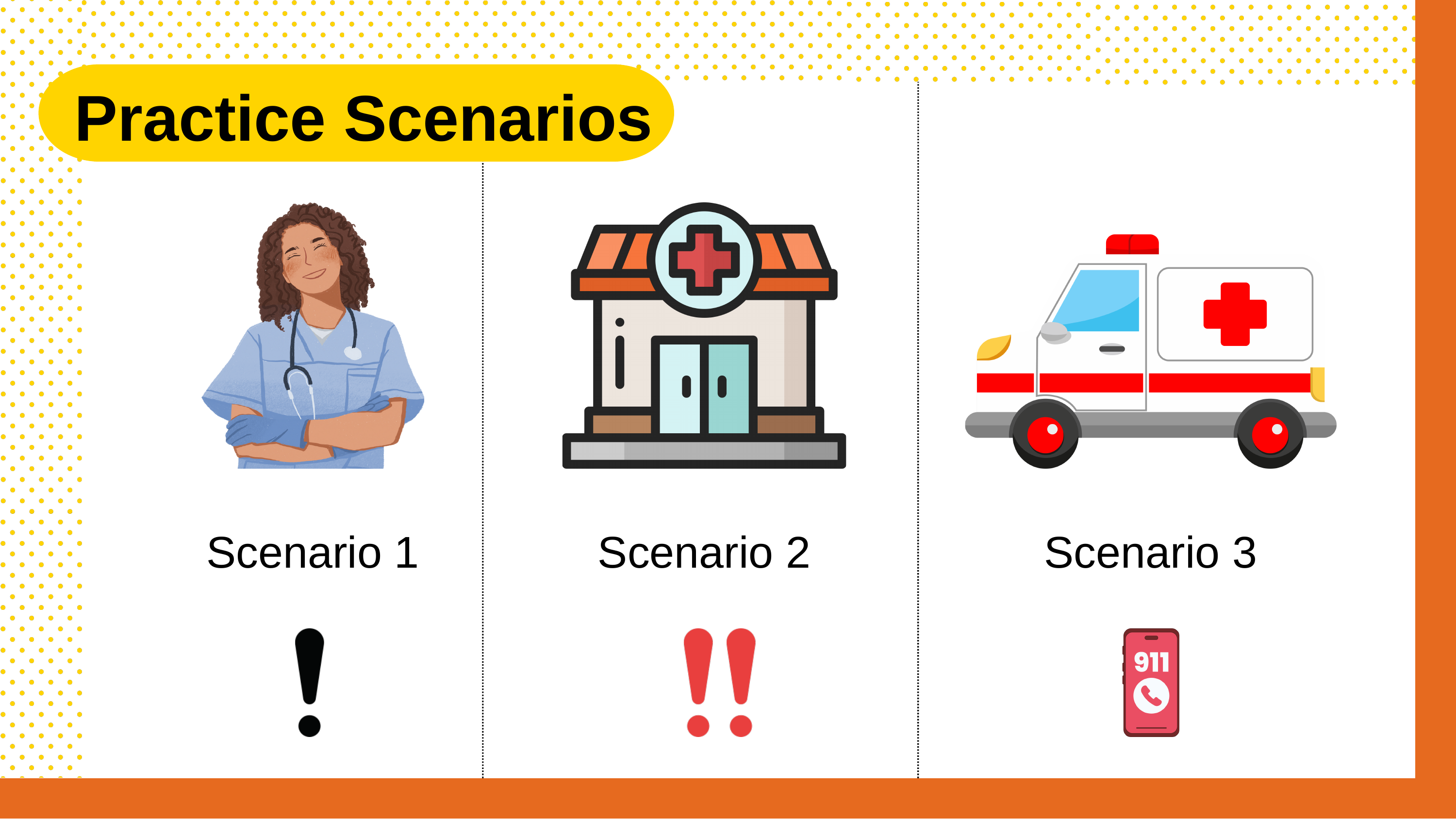

Practice Scenarios

Scenario 1
Scenario 2
Scenario 3